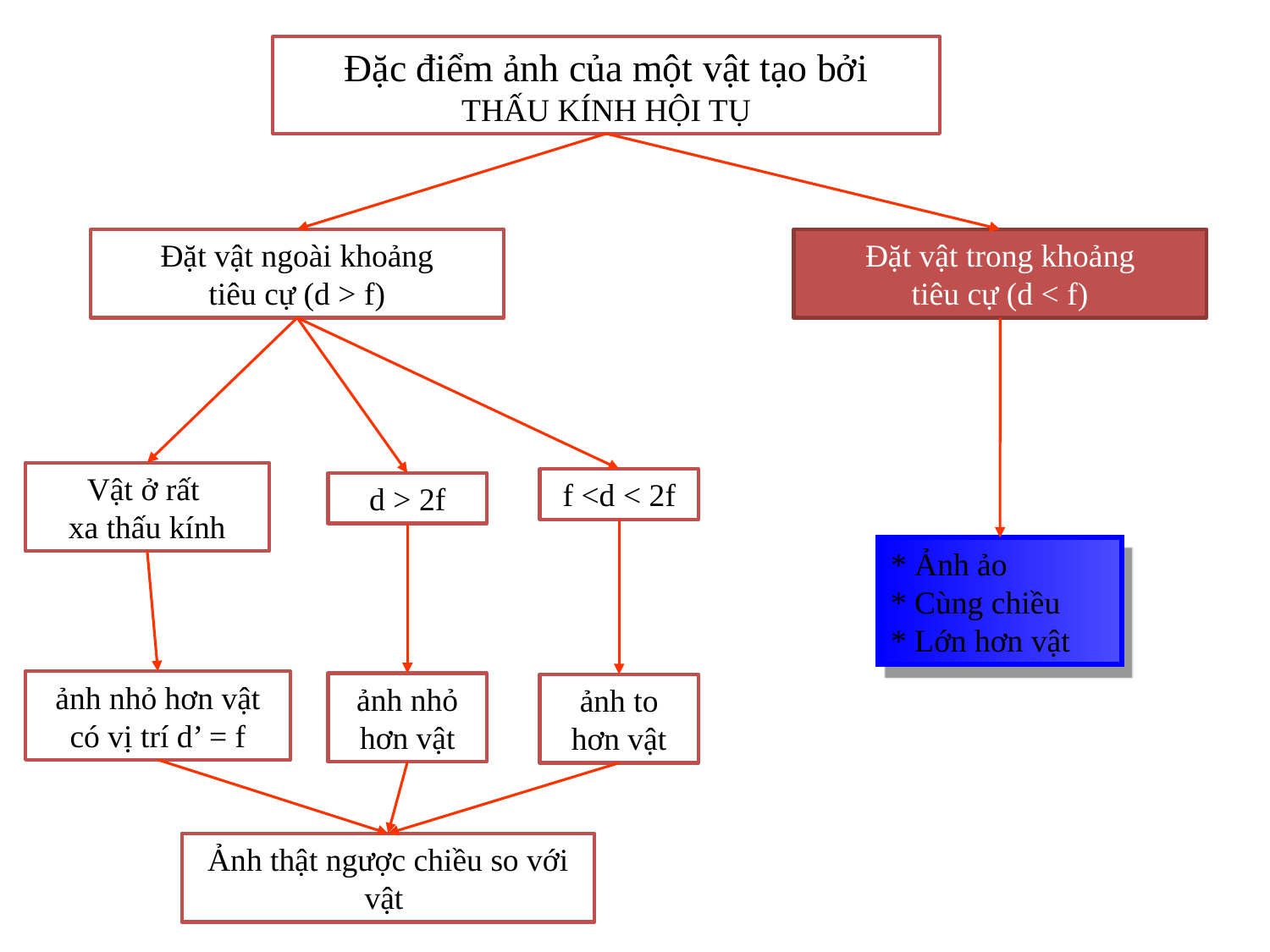

Đặc điểm ảnh của một vật tạo bởi
THẤU KÍNH HỘI TỤ
Đặt vật ngoài khoảng
tiêu cự (d > f)
Đặt vật trong khoảng
tiêu cự (d < f)
Vật ở rất
xa thấu kính
f <d < 2f
d > 2f
* Ảnh ảo
* Cùng chiều
* Lớn hơn vật
ảnh nhỏ hơn vật có vị trí d’ = f
ảnh nhỏ hơn vật
ảnh to hơn vật
Ảnh thật ngược chiều so với vật